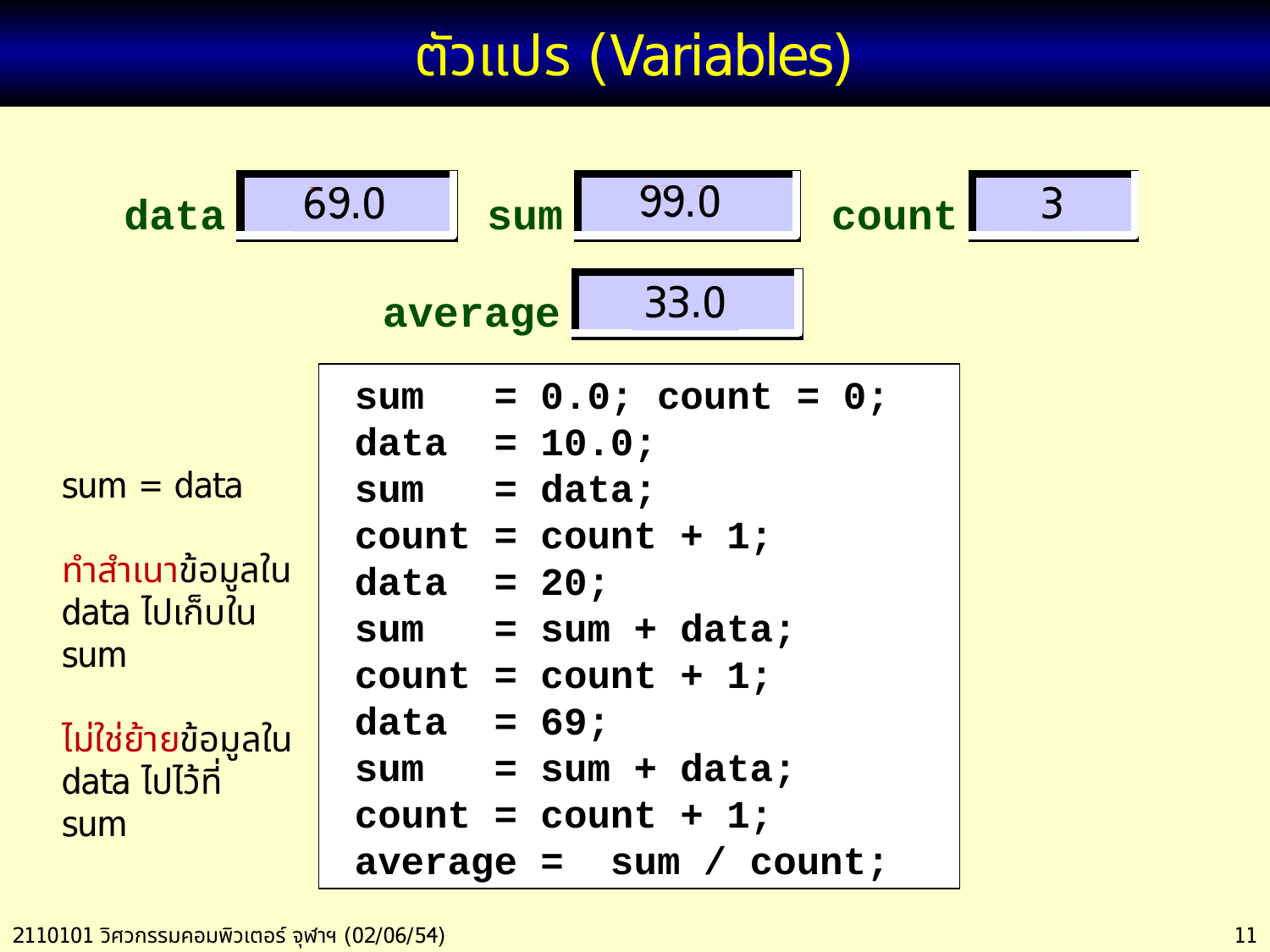

# ตัวแปร (Variables)

data

sum

count

average
99.0
10.0
30.0
0.0
0
2
10.0
20.0
69.0
3
1
33.0
 sum   = 0.0; count = 0;
 data  = 10.0;
 sum   = data;
 count = count + 1;
 data  = 20;
 sum   = sum + data;
 count = count + 1;
 data  = 69;
 sum   = sum + data;
 count = count + 1;
 average =  sum / count;
sum = data

ทำสำเนาข้อมูลใน data ไปเก็บใน sum

ไม่ใช่ย้ายข้อมูลใน data ไปไว้ที่ sum